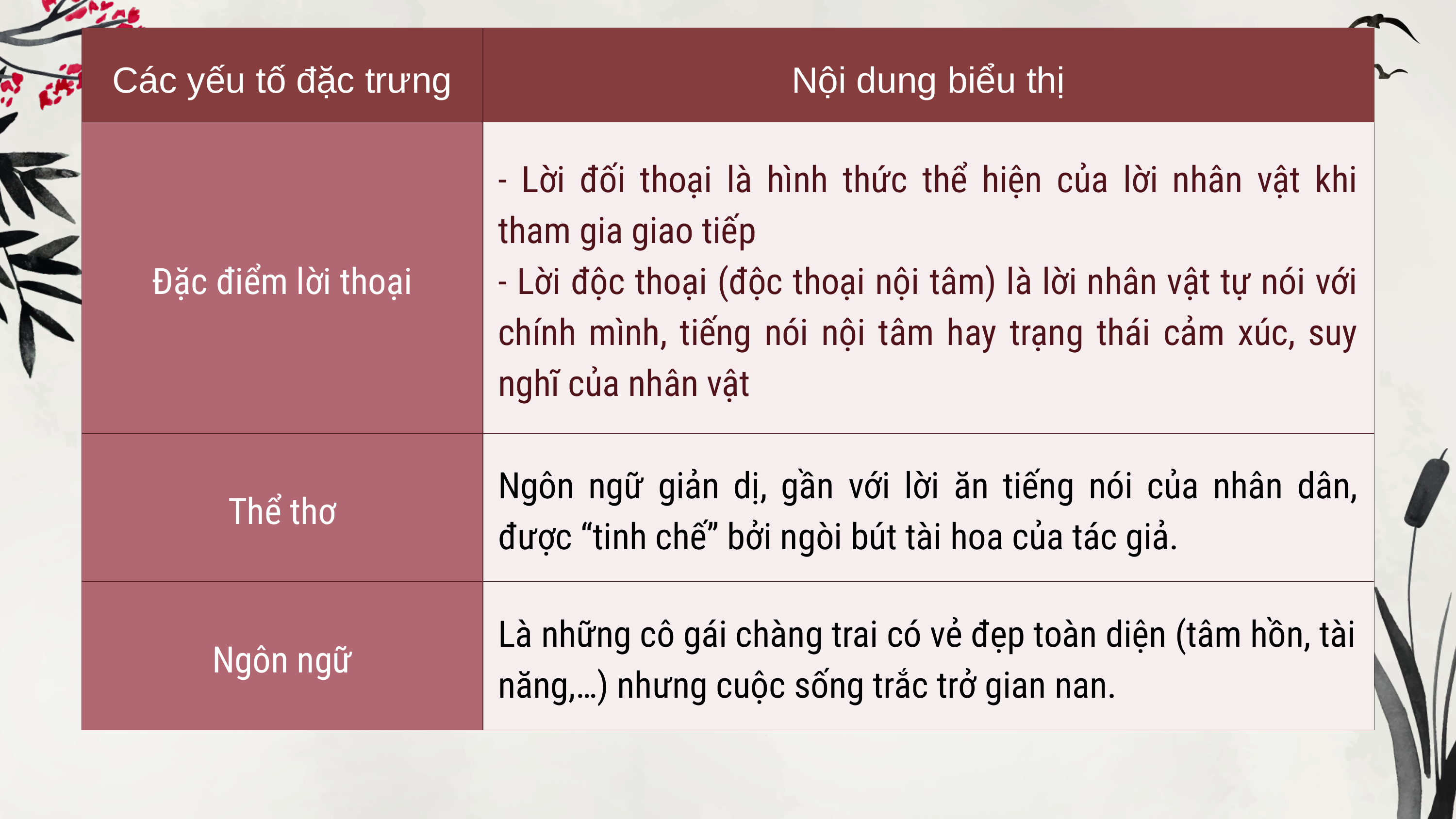

| Các yếu tố đặc trưng | Nội dung biểu thị |
| --- | --- |
| Đặc điểm lời thoại | - Lời đối thoại là hình thức thể hiện của lời nhân vật khi tham gia giao tiếp - Lời độc thoại (độc thoại nội tâm) là lời nhân vật tự nói với chính mình, tiếng nói nội tâm hay trạng thái cảm xúc, suy nghĩ của nhân vật |
| Thể thơ | Ngôn ngữ giản dị, gần với lời ăn tiếng nói của nhân dân, được “tinh chế” bởi ngòi bút tài hoa của tác giả. |
| Ngôn ngữ | Là những cô gái chàng trai có vẻ đẹp toàn diện (tâm hồn, tài năng,…) nhưng cuộc sống trắc trở gian nan. |